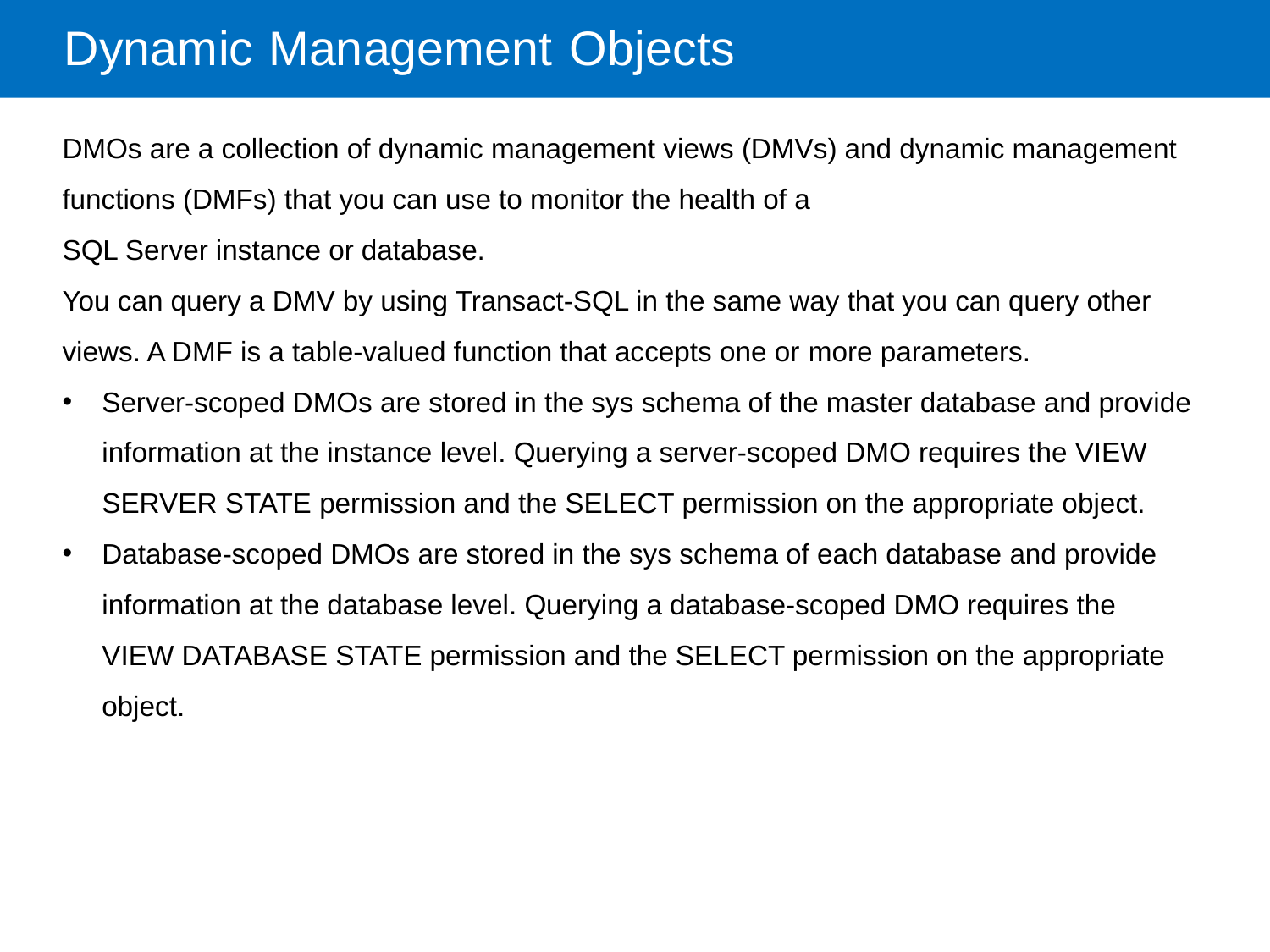

Dynamic Management Objects

DMOs are a collection of dynamic management views (DMVs) and dynamic management functions (DMFs) that you can use to monitor the health of a
SQL Server instance or database.
You can query a DMV by using Transact-SQL in the same way that you can query other views. A DMF is a table-valued function that accepts one or more parameters.
Server-scoped DMOs are stored in the sys schema of the master database and provide information at the instance level. Querying a server-scoped DMO requires the VIEW SERVER STATE permission and the SELECT permission on the appropriate object.
Database-scoped DMOs are stored in the sys schema of each database and provide information at the database level. Querying a database-scoped DMO requires the VIEW DATABASE STATE permission and the SELECT permission on the appropriate object.